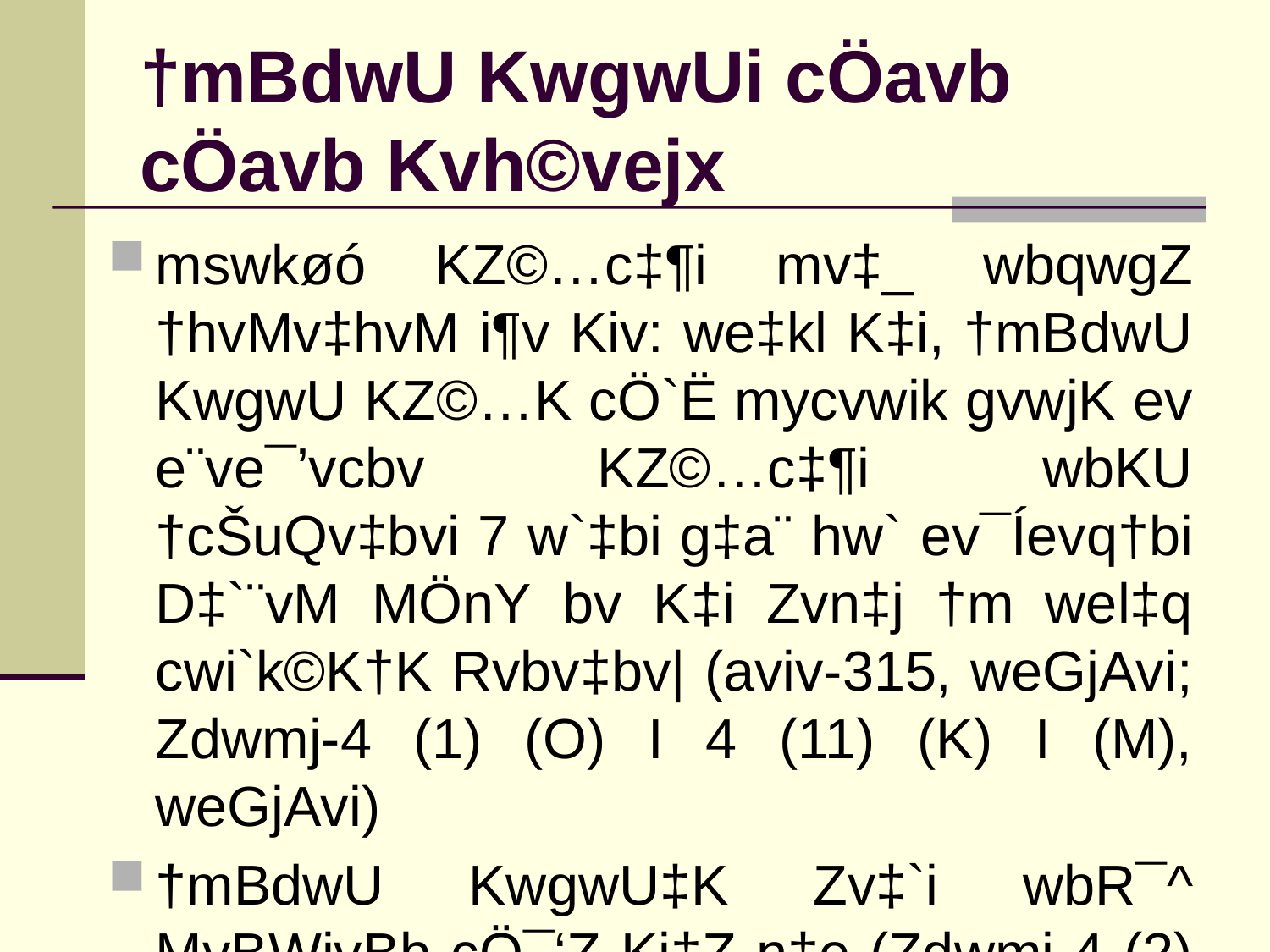

# †mBdwU KwgwUi cÖavb cÖavb Kvh©vejx
mswkøó KZ©…c‡¶i mv‡_ wbqwgZ †hvMv‡hvM i¶v Kiv: we‡kl K‡i, †mBdwU KwgwU KZ©…K cÖ`Ë mycvwik gvwjK ev e¨ve¯’vcbv KZ©…c‡¶i wbKU †cŠuQv‡bvi 7 w`‡bi g‡a¨ hw` ev¯Íevq†bi D‡`¨vM MÖnY bv K‡i Zvn‡j †m wel‡q cwi`k©K†K Rvbv‡bv| (aviv-315, weGjAvi; Zdwmj-4 (1) (O) I 4 (11) (K) I (M), weGjAvi)
†mBdwU KwgwU‡K Zv‡`i wbR¯^ MvBWjvBb cÖ¯‘Z Ki‡Z n‡e (Zdwmj-4 (2) (K)|